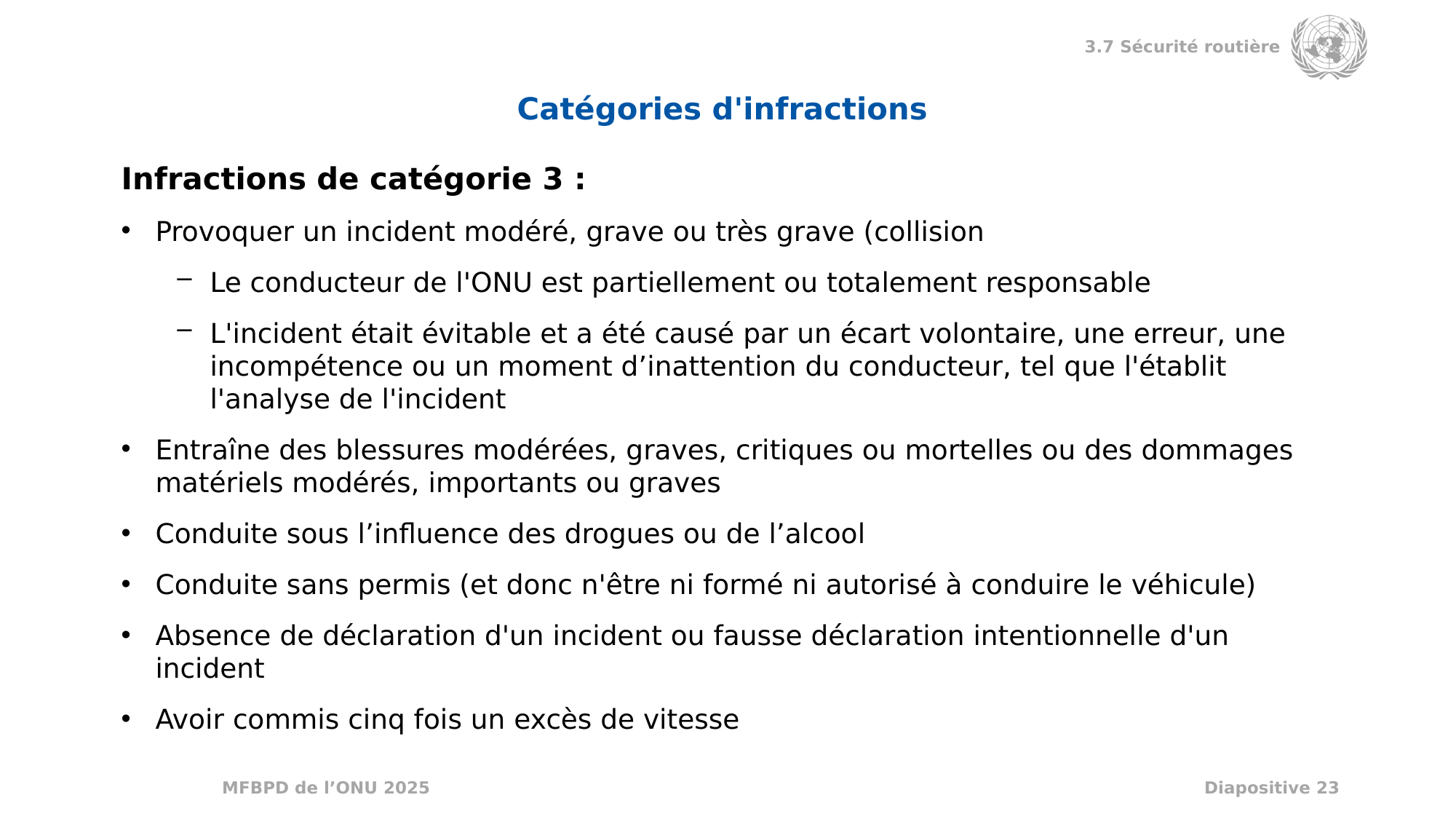

Catégories d'infractions
Infractions de catégorie 3 :
Provoquer un incident modéré, grave ou très grave (collision
Le conducteur de l'ONU est partiellement ou totalement responsable
L'incident était évitable et a été causé par un écart volontaire, une erreur, une incompétence ou un moment d’inattention du conducteur, tel que l'établit l'analyse de l'incident
Entraîne des blessures modérées, graves, critiques ou mortelles ou des dommages matériels modérés, importants ou graves
Conduite sous l’influence des drogues ou de l’alcool
Conduite sans permis (et donc n'être ni formé ni autorisé à conduire le véhicule)
Absence de déclaration d'un incident ou fausse déclaration intentionnelle d'un incident
Avoir commis cinq fois un excès de vitesse